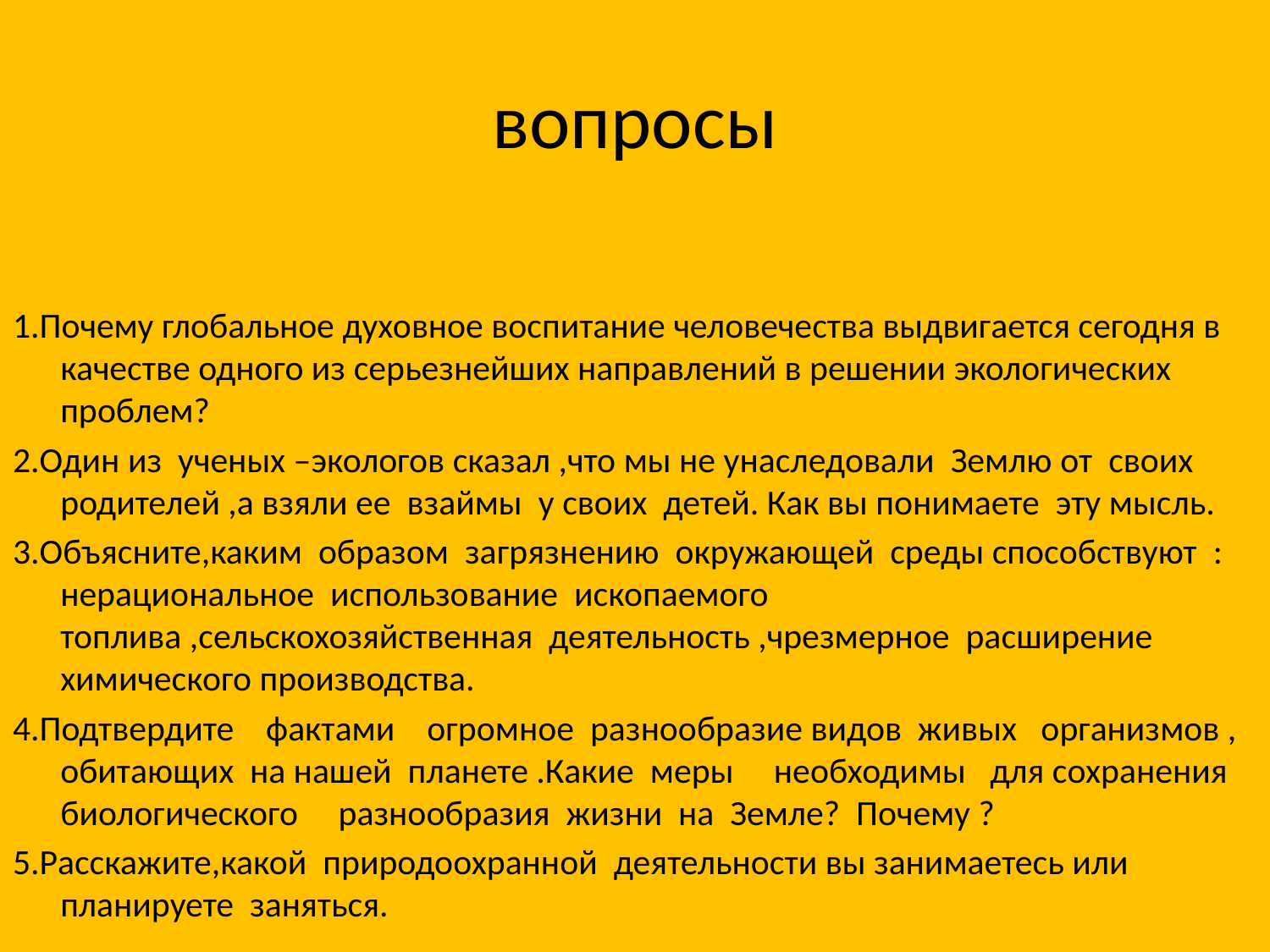

1.Почему глобальное духовное воспитание человечества выдвигается сегодня в качестве одного из серьезнейших направлений в решении экологических проблем?
2.Один из  ученых –экологов сказал ,что мы не унаследовали  Землю от  своих   родителей ,а взяли ее  взаймы  у своих  детей. Как вы понимаете  эту мысль.
3.Объясните,каким  образом  загрязнению  окружающей  среды способствуют  :     нерациональное  использование  ископаемого  топлива ,сельскохозяйственная  деятельность ,чрезмерное  расширение  химического производства.
4.Подтвердите    фактами    огромное  разнообразие видов  живых   организмов , обитающих  на нашей  планете .Какие  меры     необходимы   для сохранения   биологического     разнообразия  жизни  на  Земле?  Почему ?
5.Расскажите,какой  природоохранной  деятельности вы занимаетесь или  планируете  заняться.

# вопросы